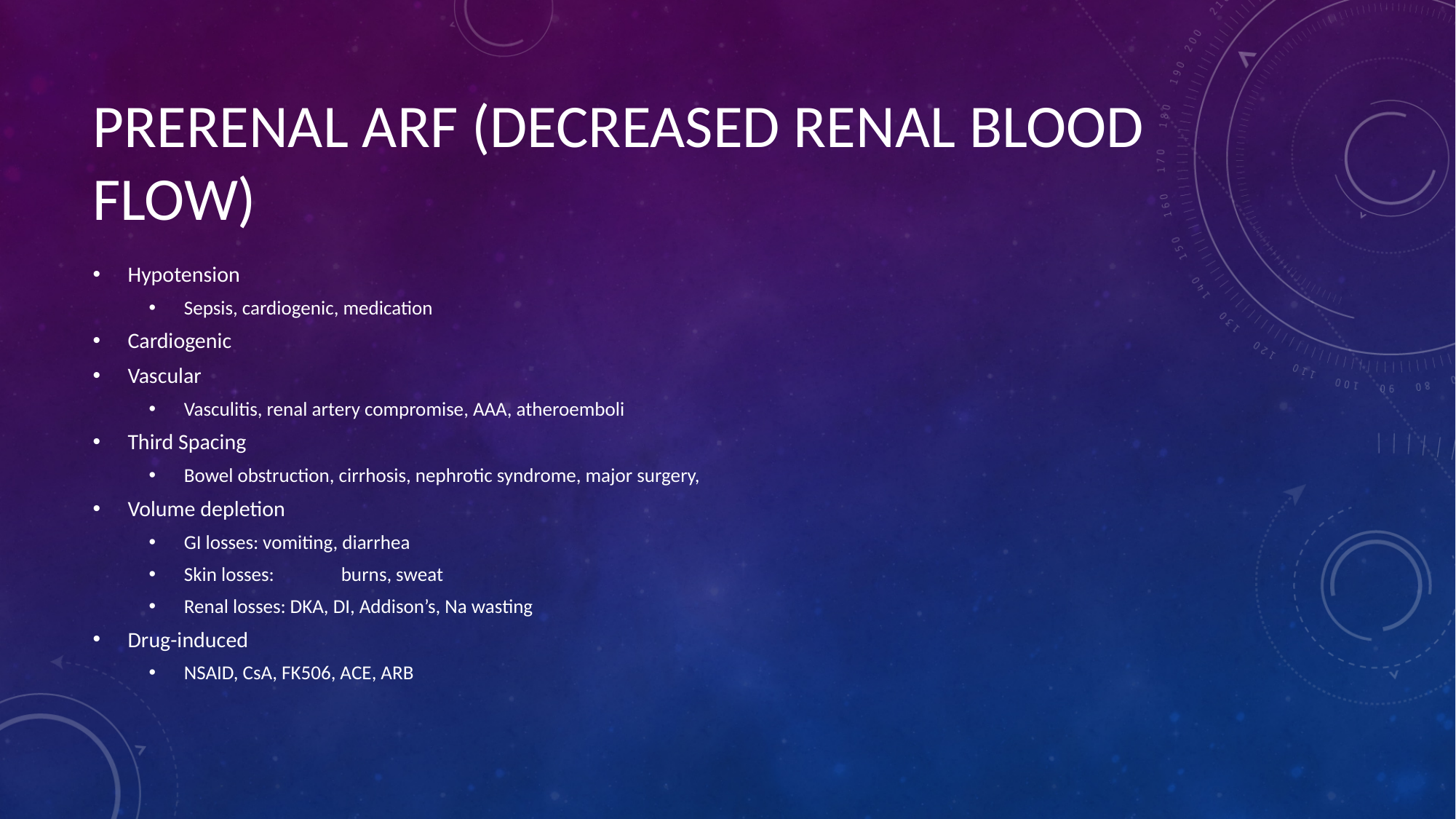

# Prerenal ARF (decreased renal blood flow)
Hypotension
Sepsis, cardiogenic, medication
Cardiogenic
Vascular
Vasculitis, renal artery compromise, AAA, atheroemboli
Third Spacing
Bowel obstruction, cirrhosis, nephrotic syndrome, major surgery,
Volume depletion
GI losses: vomiting, diarrhea
Skin losses:	burns, sweat
Renal losses: DKA, DI, Addison’s, Na wasting
Drug-induced
NSAID, CsA, FK506, ACE, ARB